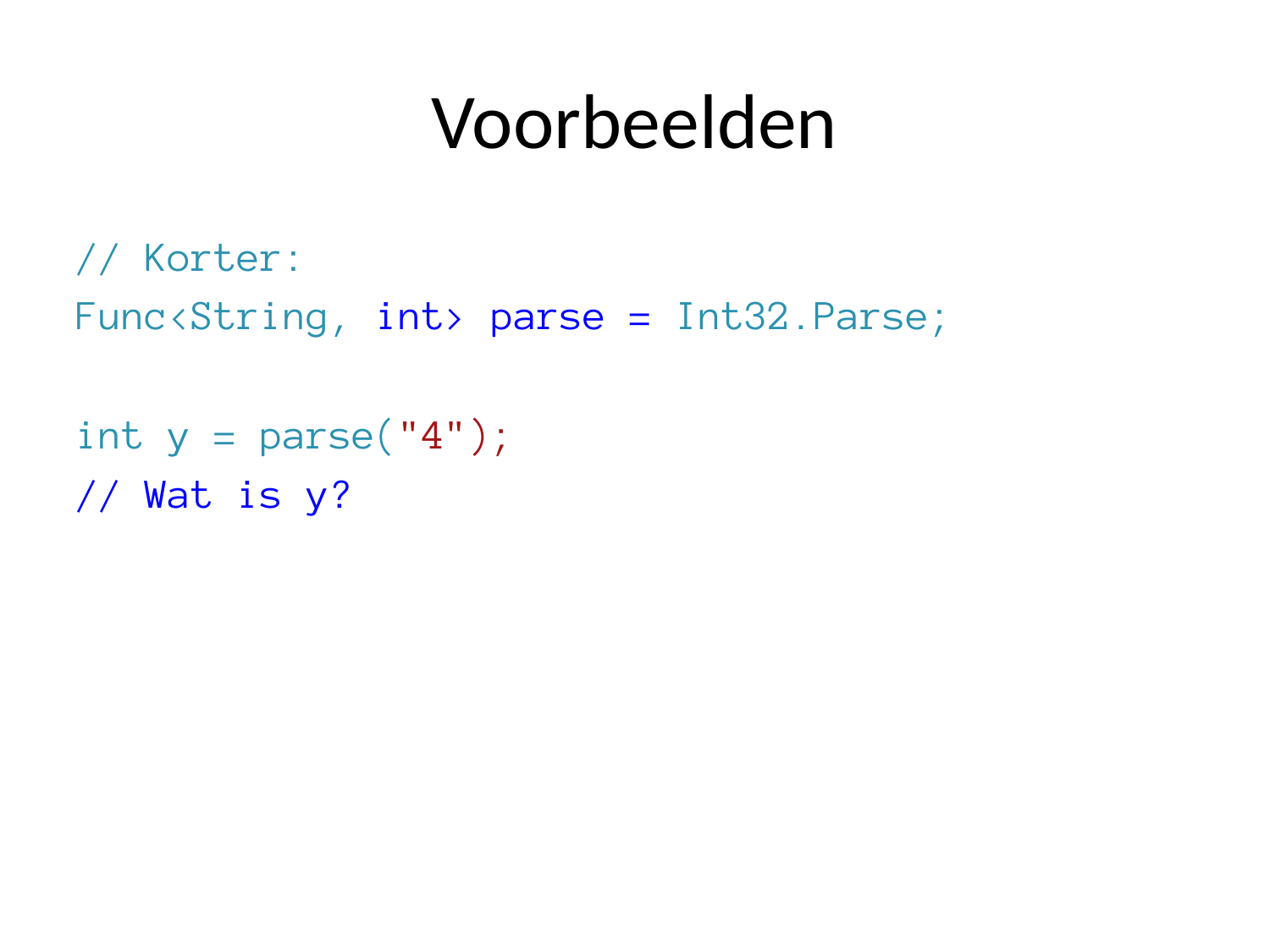

# Voorbeelden
// Korter:
Func<String, int> parse = Int32.Parse;

int y = parse("4");
// Wat is y?